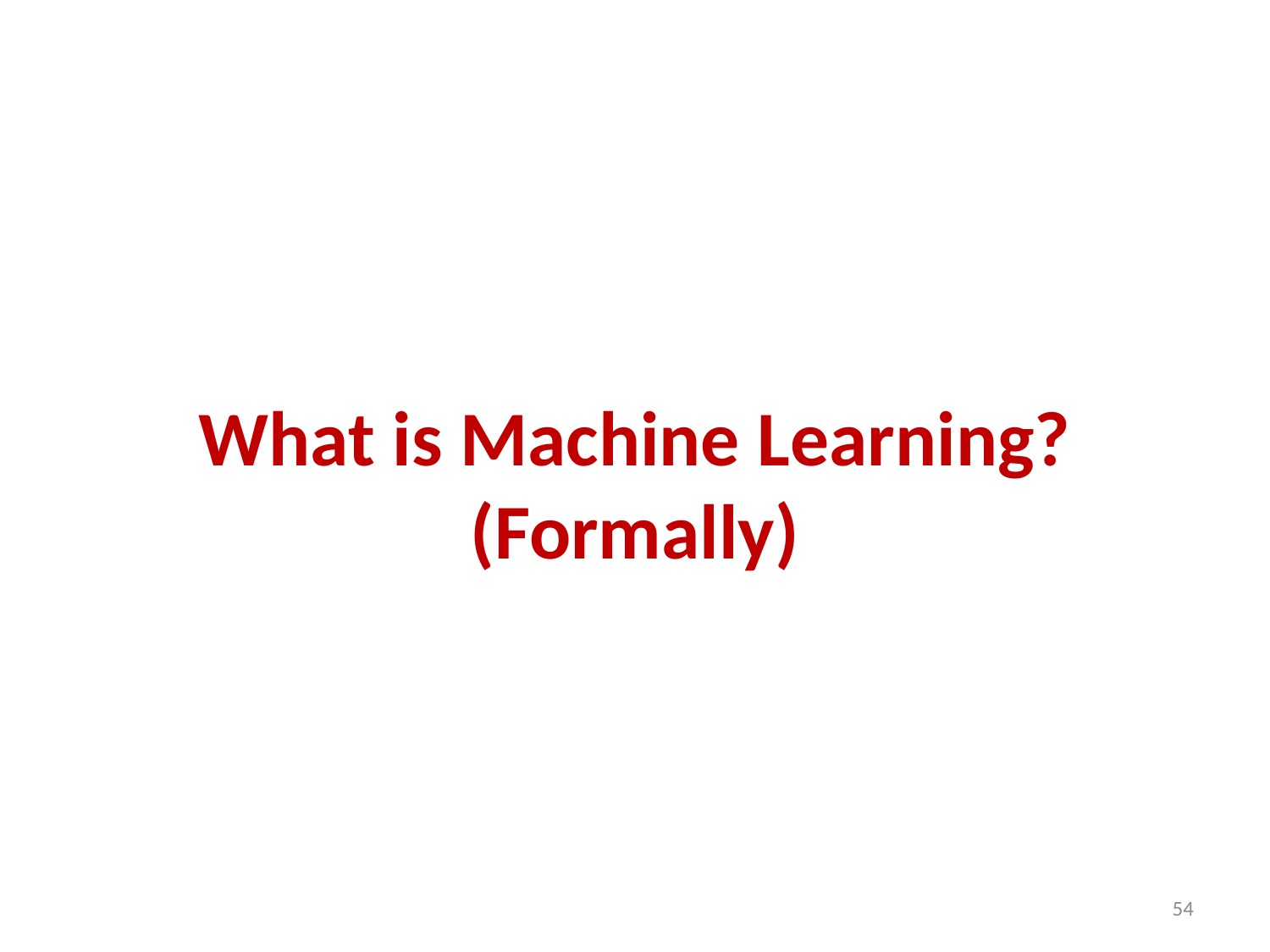

# What is Machine Learning? (Formally)
54